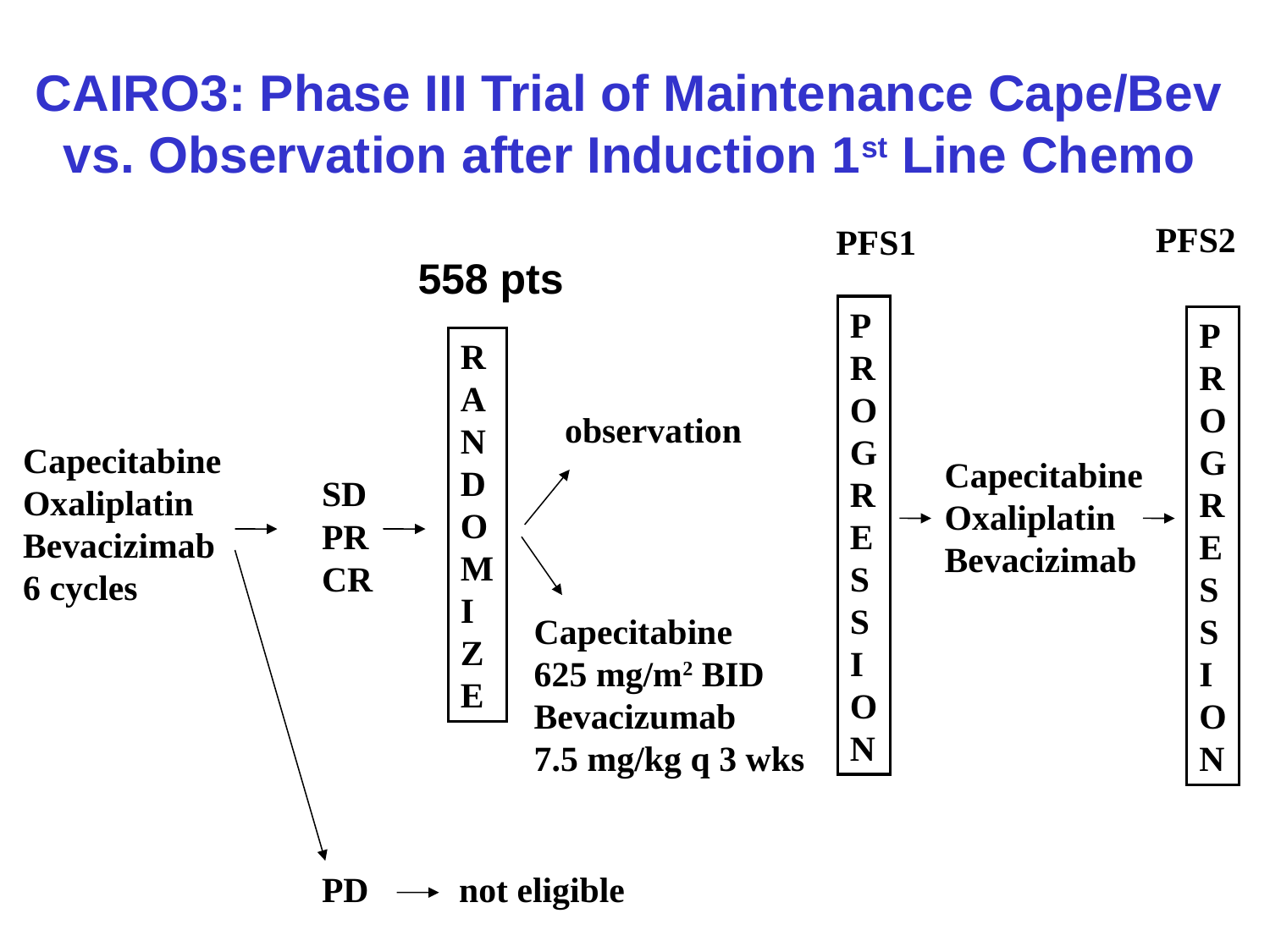

# CAIRO3: Phase III Trial of Maintenance Cape/Bev vs. Observation after Induction 1st Line Chemo
PFS2
PFS1
558 pts
P
R
O
G
R
E
S
S
I
O
N
P
R
O
G
R
E
S
S
I
O
N
R
A
N
D
O
M
I
Z
E
observation
Capecitabine
Oxaliplatin
Bevacizimab
6 cycles
Capecitabine
Oxaliplatin
Bevacizimab
SD
PR
CR

Capecitabine
625 mg/m2 BID
Bevacizumab
7.5 mg/kg q 3 wks
PD
not eligible